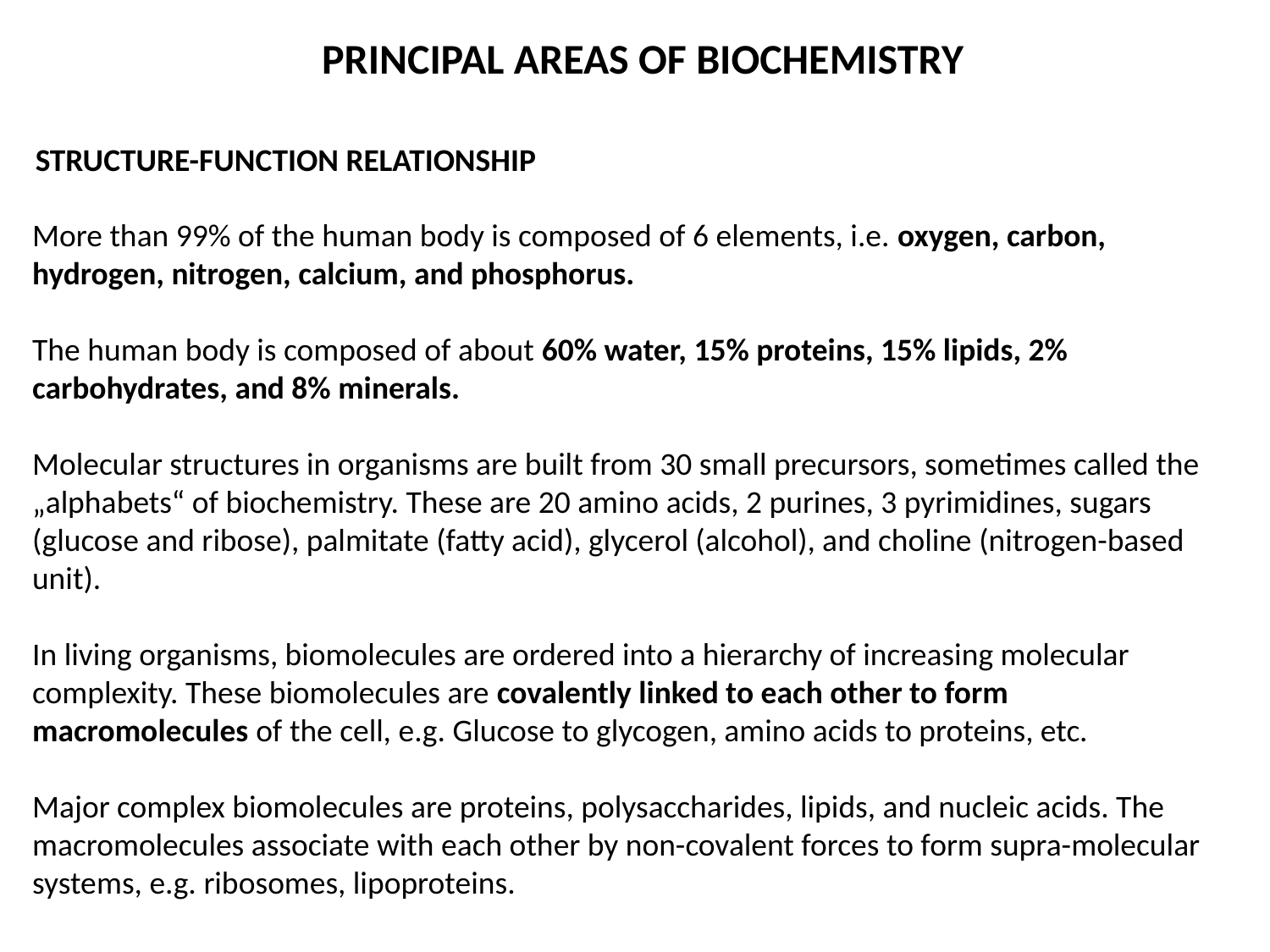

PRINCIPAL AREAS OF BIOCHEMISTRY
STRUCTURE-FUNCTION RELATIONSHIP
More than 99% of the human body is composed of 6 elements, i.e. oxygen, carbon, hydrogen, nitrogen, calcium, and phosphorus.

The human body is composed of about 60% water, 15% proteins, 15% lipids, 2% carbohydrates, and 8% minerals.

Molecular structures in organisms are built from 30 small precursors, sometimes called the „alphabets“ of biochemistry. These are 20 amino acids, 2 purines, 3 pyrimidines, sugars (glucose and ribose), palmitate (fatty acid), glycerol (alcohol), and choline (nitrogen-based unit).

In living organisms, biomolecules are ordered into a hierarchy of increasing molecular complexity. These biomolecules are covalently linked to each other to form macromolecules of the cell, e.g. Glucose to glycogen, amino acids to proteins, etc.

Major complex biomolecules are proteins, polysaccharides, lipids, and nucleic acids. The macromolecules associate with each other by non-covalent forces to form supra-molecular systems, e.g. ribosomes, lipoproteins.